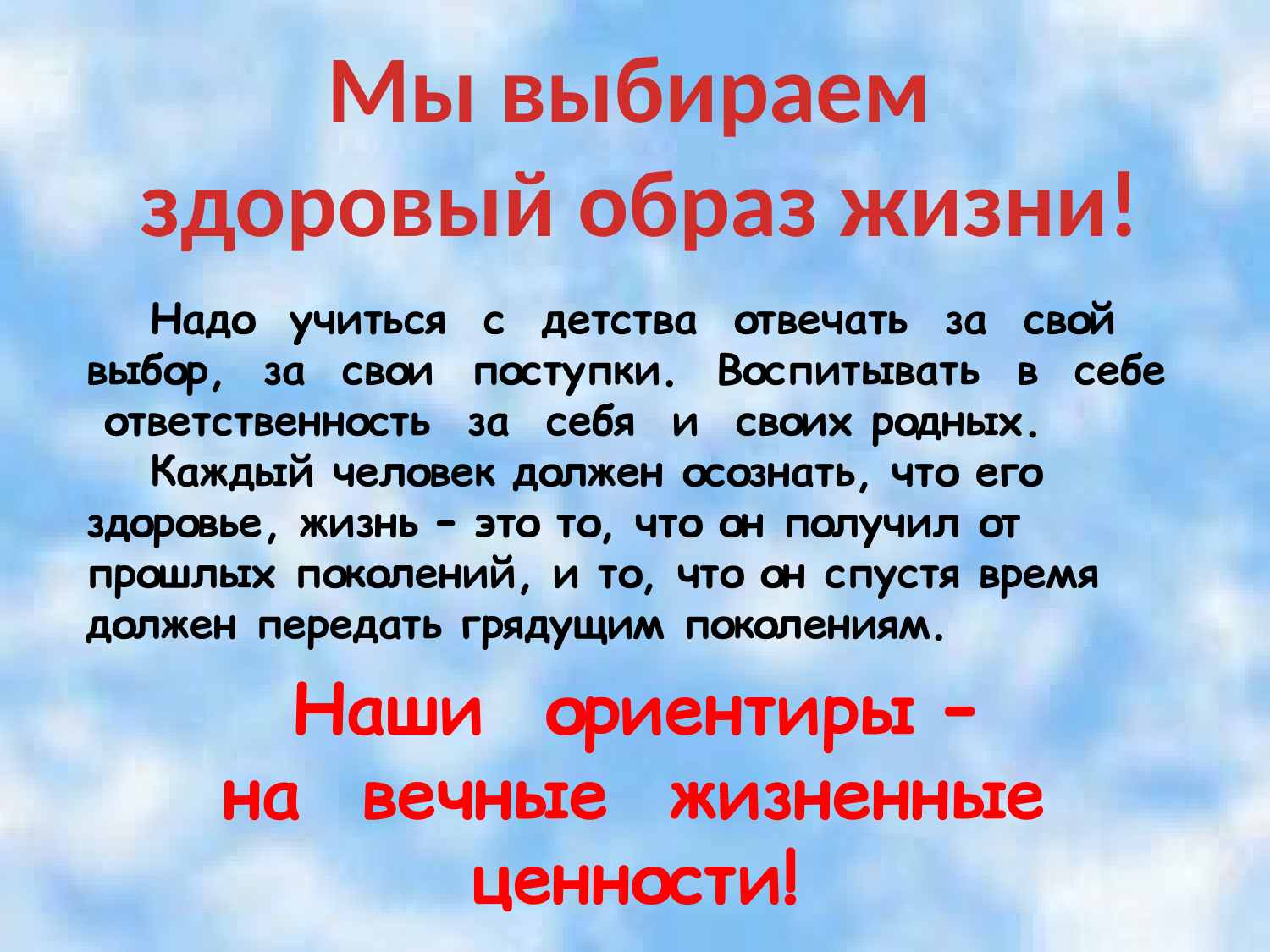

Мы выбираем
здоровый образ жизни!
Надо  учиться  с  детства  отвечать  за  свой  выбор,  за  свои  поступки.  Воспитывать  в  себе  ответственность  за  себя  и  своих родных.
Каждый человек должен осознать, что его здоровье, жизнь – это то, что он получил от прошлых поколений, и то, что он спустя время должен передать грядущим поколениям.
Наши  ориентиры –
 на  вечные  жизненные  ценности!